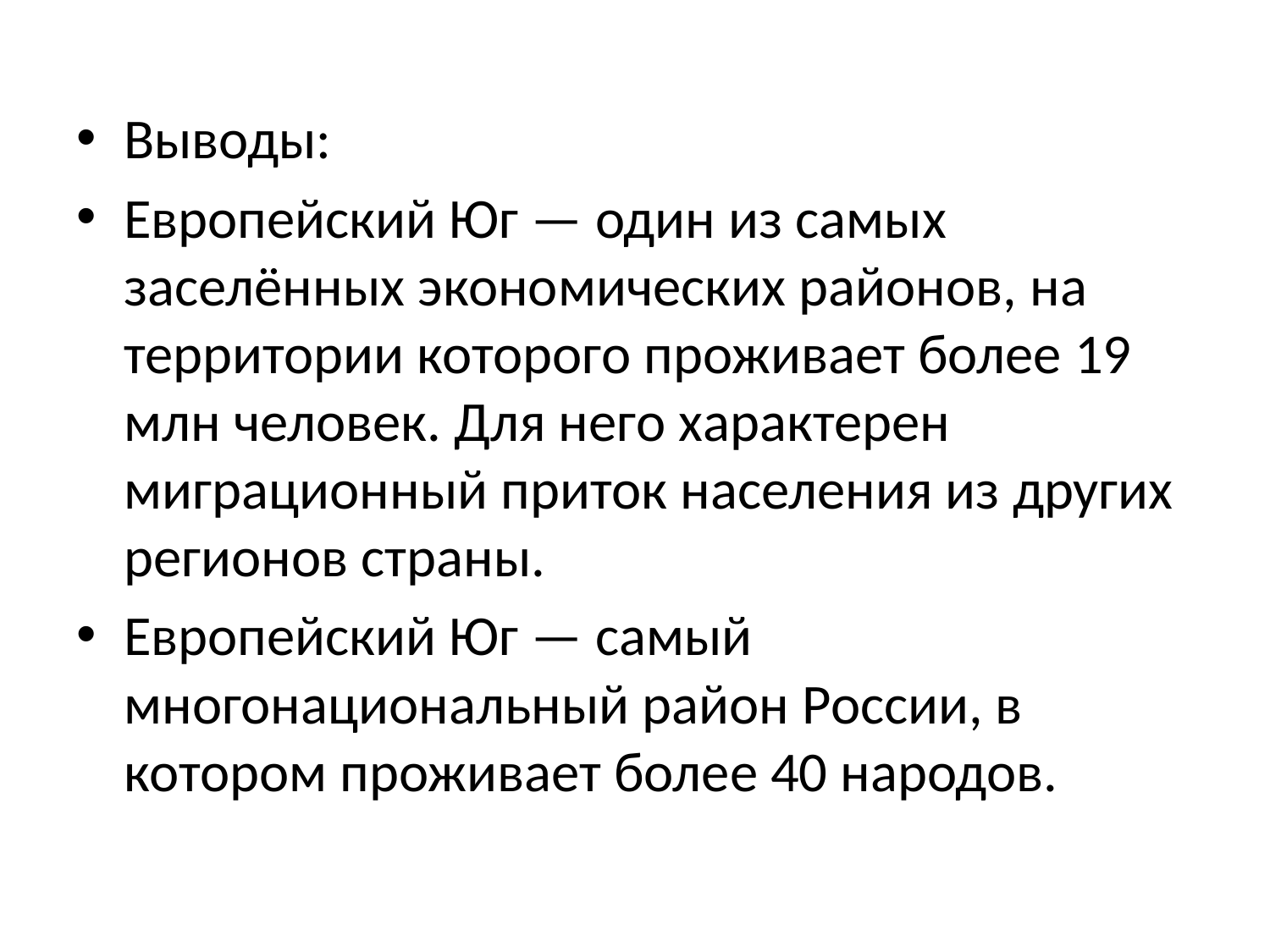

Выводы:
Европейский Юг — один из самых заселённых экономических районов, на территории которого проживает более 19 млн человек. Для него характерен миграционный приток населения из других регионов страны.
Европейский Юг — самый многонациональный район России, в котором проживает более 40 народов.